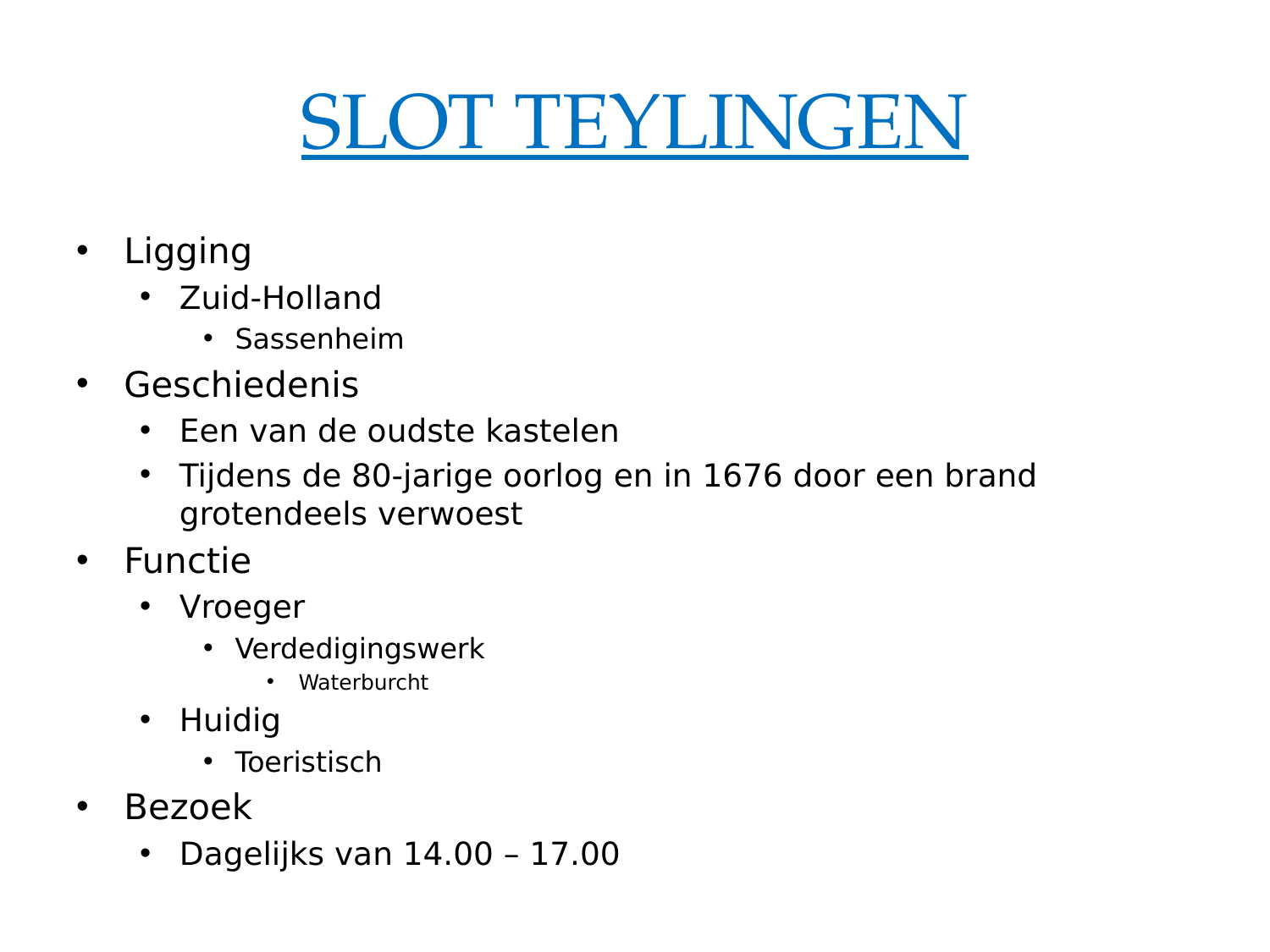

# SLOT TEYLINGEN
Ligging
Zuid-Holland
Sassenheim
Geschiedenis
Een van de oudste kastelen
Tijdens de 80-jarige oorlog en in 1676 door een brand grotendeels verwoest
Functie
Vroeger
Verdedigingswerk
Waterburcht
Huidig
Toeristisch
Bezoek
Dagelijks van 14.00 – 17.00